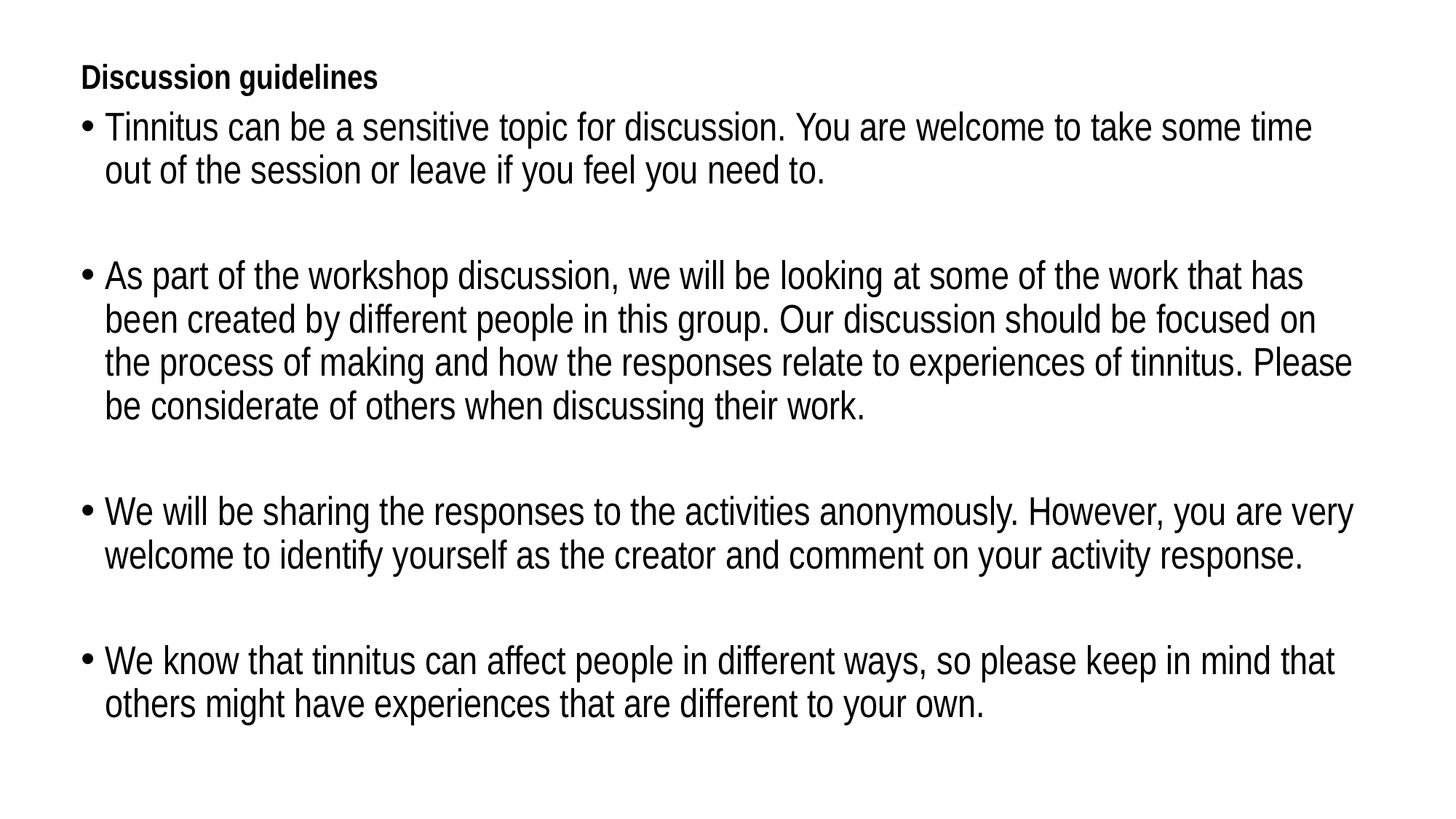

Discussion guidelines
Tinnitus can be a sensitive topic for discussion. You are welcome to take some time out of the session or leave if you feel you need to.

As part of the workshop discussion, we will be looking at some of the work that has been created by different people in this group. Our discussion should be focused on the process of making and how the responses relate to experiences of tinnitus. Please be considerate of others when discussing their work.

We will be sharing the responses to the activities anonymously. However, you are very welcome to identify yourself as the creator and comment on your activity response.

We know that tinnitus can affect people in different ways, so please keep in mind that others might have experiences that are different to your own.